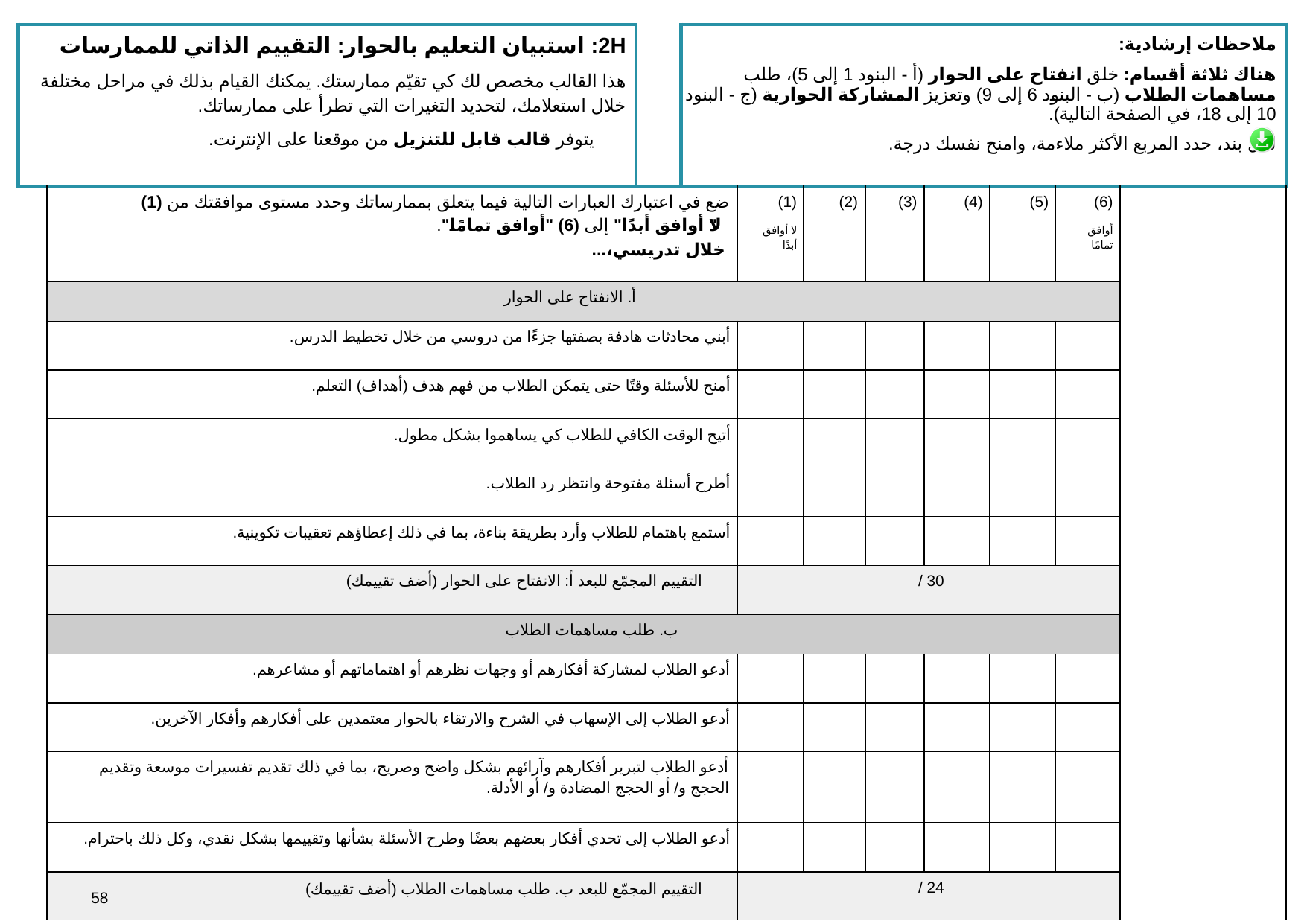

| 2H: استبيان التعليم بالحوار: التقييم الذاتي للممارسات هذا القالب مخصص لك كي تقيّم ممارستك. يمكنك القيام بذلك في مراحل مختلفة خلال استعلامك، لتحديد التغيرات التي تطرأ على ممارساتك. يتوفر قالب قابل للتنزيل من موقعنا على الإنترنت. |  |  | ملاحظات إرشادية: هناك ثلاثة أقسام: خلق انفتاح على الحوار (أ - البنود 1 إلى 5)، طلب مساهمات الطلاب (ب - البنود 6 إلى 9) وتعزيز المشاركة الحوارية (ج - البنود 10 إلى 18، في الصفحة التالية). لكل بند، حدد المربع الأكثر ملاءمة، وامنح نفسك درجة. |  |  |  |  |  |  |  |
| --- | --- | --- | --- | --- | --- | --- | --- | --- | --- | --- |
|  | ضع في اعتبارك العبارات التالية فيما يتعلق بممارساتك وحدد مستوى موافقتك من (1) "لا أوافق أبدًا" إلى (6) "أوافق تمامًا". خلال تدريسي،... |  |  | (1) لا أوافق أبدًا | (2) | (3) | (4) | (5) | (6) أوافق تمامًا |  |
|  | أ. الانفتاح على الحوار |  |  |  |  |  |  |  |  |  |
|  | أبني محادثات هادفة بصفتها جزءًا من دروسي من خلال تخطيط الدرس. |  |  |  |  |  |  |  |  |  |
|  | أمنح للأسئلة وقتًا حتى يتمكن الطلاب من فهم هدف (أهداف) التعلم. |  |  |  |  |  |  |  |  |  |
|  | أتيح الوقت الكافي للطلاب كي يساهموا بشكل مطول. |  |  |  |  |  |  |  |  |  |
|  | أطرح أسئلة مفتوحة وانتظر رد الطلاب. |  |  |  |  |  |  |  |  |  |
|  | أستمع باهتمام للطلاب وأرد بطريقة بناءة، بما في ذلك إعطاؤهم تعقيبات تكوينية. |  |  |  |  |  |  |  |  |  |
|  | التقييم المجمّع للبعد أ: الانفتاح على الحوار (أضف تقييمك) |  |  | ‎/ 30 |  |  |  |  |  |  |
|  | ب. طلب مساهمات الطلاب |  |  |  |  |  |  |  |  |  |
|  | أدعو الطلاب لمشاركة أفكارهم أو وجهات نظرهم أو اهتماماتهم أو مشاعرهم. |  |  |  |  |  |  |  |  |  |
|  | أدعو الطلاب إلى الإسهاب في الشرح والارتقاء بالحوار معتمدين على أفكارهم وأفكار الآخرين. |  |  |  |  |  |  |  |  |  |
|  | أدعو الطلاب لتبرير أفكارهم وآرائهم بشكل واضح وصريح، بما في ذلك تقديم تفسيرات موسعة وتقديم الحجج و/ أو الحجج المضادة و/ أو الأدلة. |  |  |  |  |  |  |  |  |  |
|  | أدعو الطلاب إلى تحدي أفكار بعضهم بعضًا وطرح الأسئلة بشأنها وتقييمها بشكل نقدي، وكل ذلك باحترام. |  |  |  |  |  |  |  |  |  |
|  | التقييم المجمّع للبعد ب. طلب مساهمات الطلاب (أضف تقييمك) |  |  | ‎/ 24 |  |  |  |  |  |  |

58